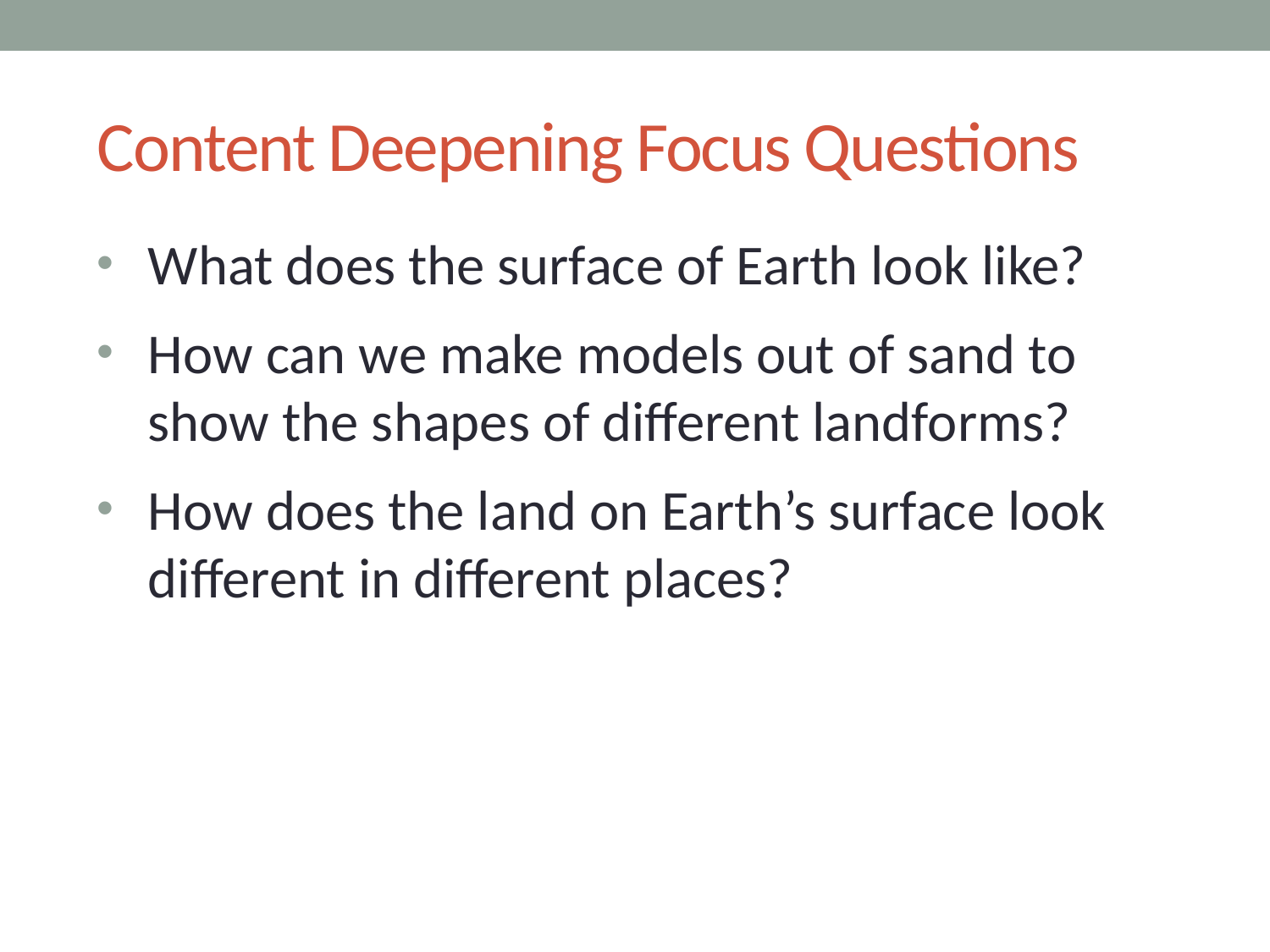

# Content Deepening Focus Questions
What does the surface of Earth look like?
How can we make models out of sand to show the shapes of different landforms?
How does the land on Earth’s surface look different in different places?